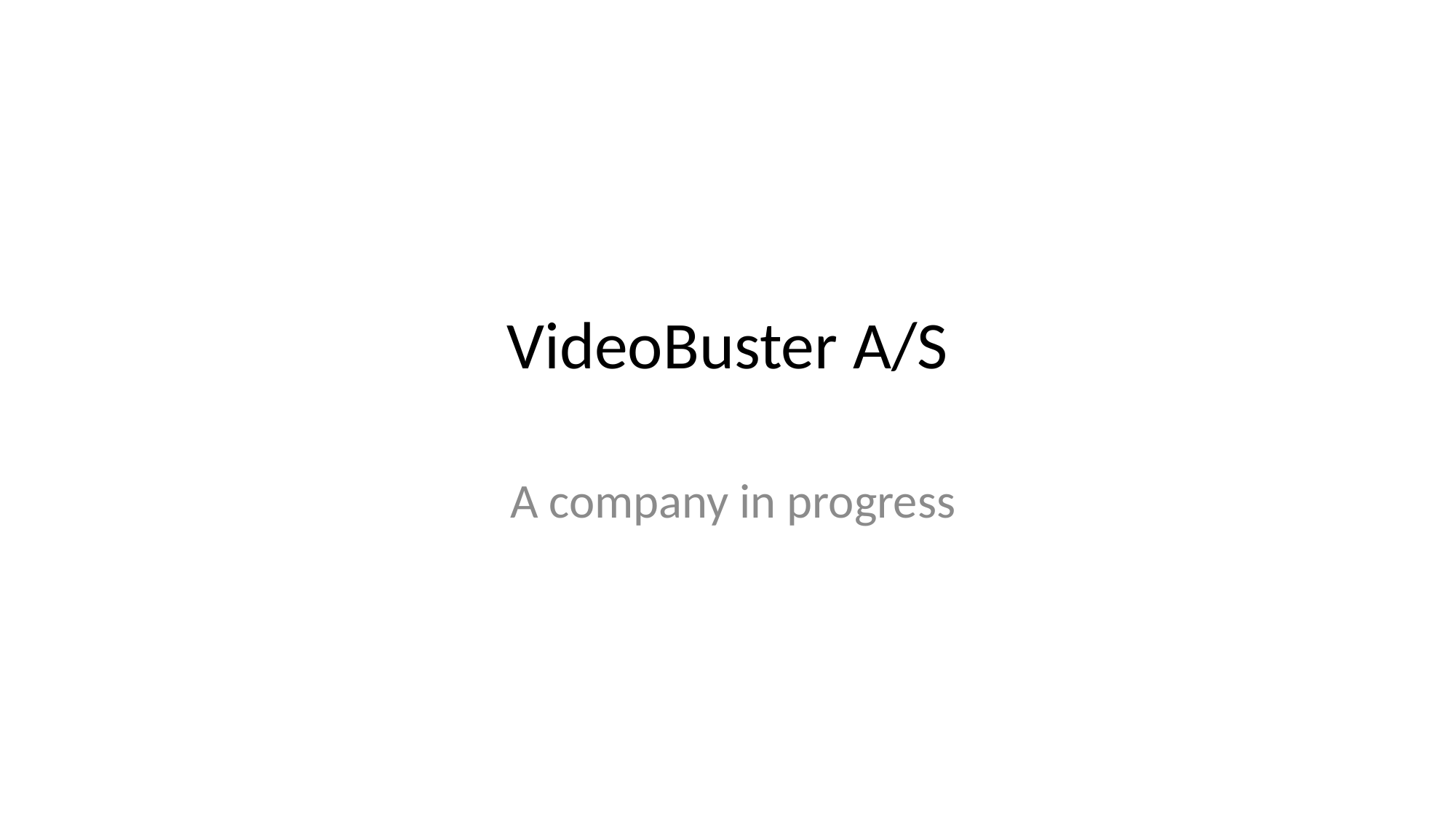

# VideoBuster A/S
 A company in progress